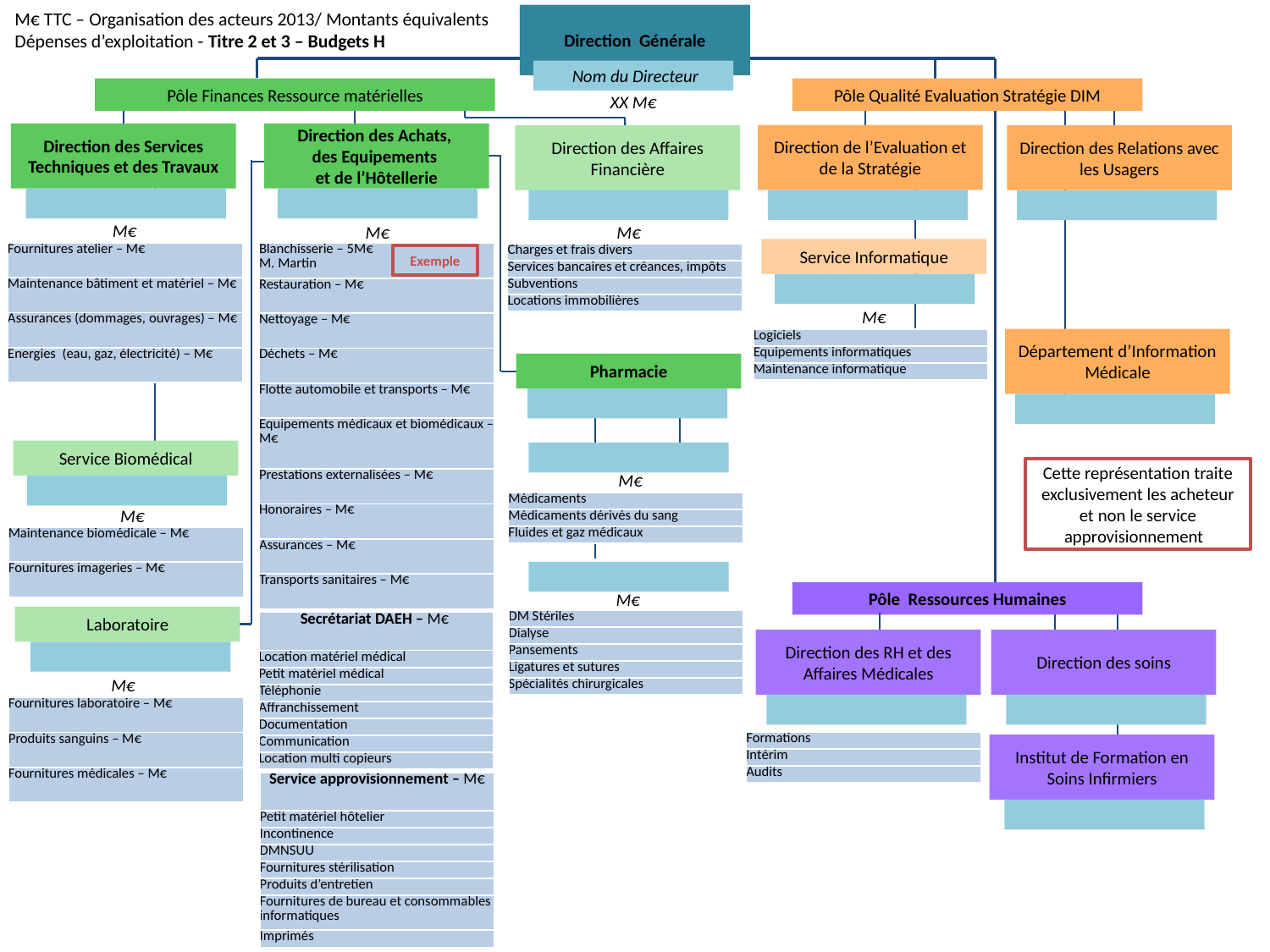

Direction  Générale
M€ TTC – Organisation des acteurs 2013/ Montants équivalents
Dépenses d’exploitation - Titre 2 et 3 – Budgets H
 Nom du Directeur
Pôle Finances Ressource matérielles
Pôle Qualité Evaluation Stratégie DIM
XX M€
Direction des Services Techniques et des Travaux
Direction des Achats,
des Equipements
et de l’Hôtellerie
Direction de l’Evaluation et de la Stratégie
Direction des Affaires Financière
Direction des Relations avec les Usagers

M€
M€
M€
Service Informatique
| Fournitures atelier – M€ |
| --- |
| Maintenance bâtiment et matériel – M€ |
| Assurances (dommages, ouvrages) – M€ |
| Energies (eau, gaz, électricité) – M€ |
| Blanchisserie – 5M€ M. Martin |
| --- |
| Restauration – M€ |
| Nettoyage – M€ |
| Déchets – M€ |
| Flotte automobile et transports – M€ |
| Equipements médicaux et biomédicaux – M€ |
| Prestations externalisées – M€ |
| Honoraires – M€ |
| Assurances – M€ |
| Transports sanitaires – M€ |
| Charges et frais divers |
| --- |
| Services bancaires et créances, impôts |
| Subventions |
| Locations immobilières |
Exemple

M€
| Logiciels |
| --- |
| Equipements informatiques |
| Maintenance informatique |
Département d’Information Médicale
Pharmacie

Service Biomédical

Cette représentation traite exclusivement les acheteur et non le service approvisionnement
 M€

| Médicaments |
| --- |
| Médicaments dérivés du sang |
| Fluides et gaz médicaux |
M€
| Maintenance biomédicale – M€ |
| --- |
| Fournitures imageries – M€ |

Pôle  Ressources Humaines
 M€
Laboratoire
| DM Stériles |
| --- |
| Dialyse |
| Pansements |
| Ligatures et sutures |
| Spécialités chirurgicales |
| Secrétariat DAEH – M€ |
| --- |
| Location matériel médical |
| Petit matériel médical |
| Téléphonie |
| Affranchissement |
| Documentation |
| Communication |
| Location multi copieurs |
Direction des soins
Direction des RH et des Affaires Médicales

M€

| Fournitures laboratoire – M€ |
| --- |
| Produits sanguins – M€ |
| Fournitures médicales – M€ |
| Formations |
| --- |
| Intérim |
| Audits |
Institut de Formation en Soins Infirmiers
| Service approvisionnement – M€ |
| --- |
| Petit matériel hôtelier |
| Incontinence |
| DMNSUU |
| Fournitures stérilisation |
| Produits d’entretien |
| Fournitures de bureau et consommables informatiques |
| Imprimés |